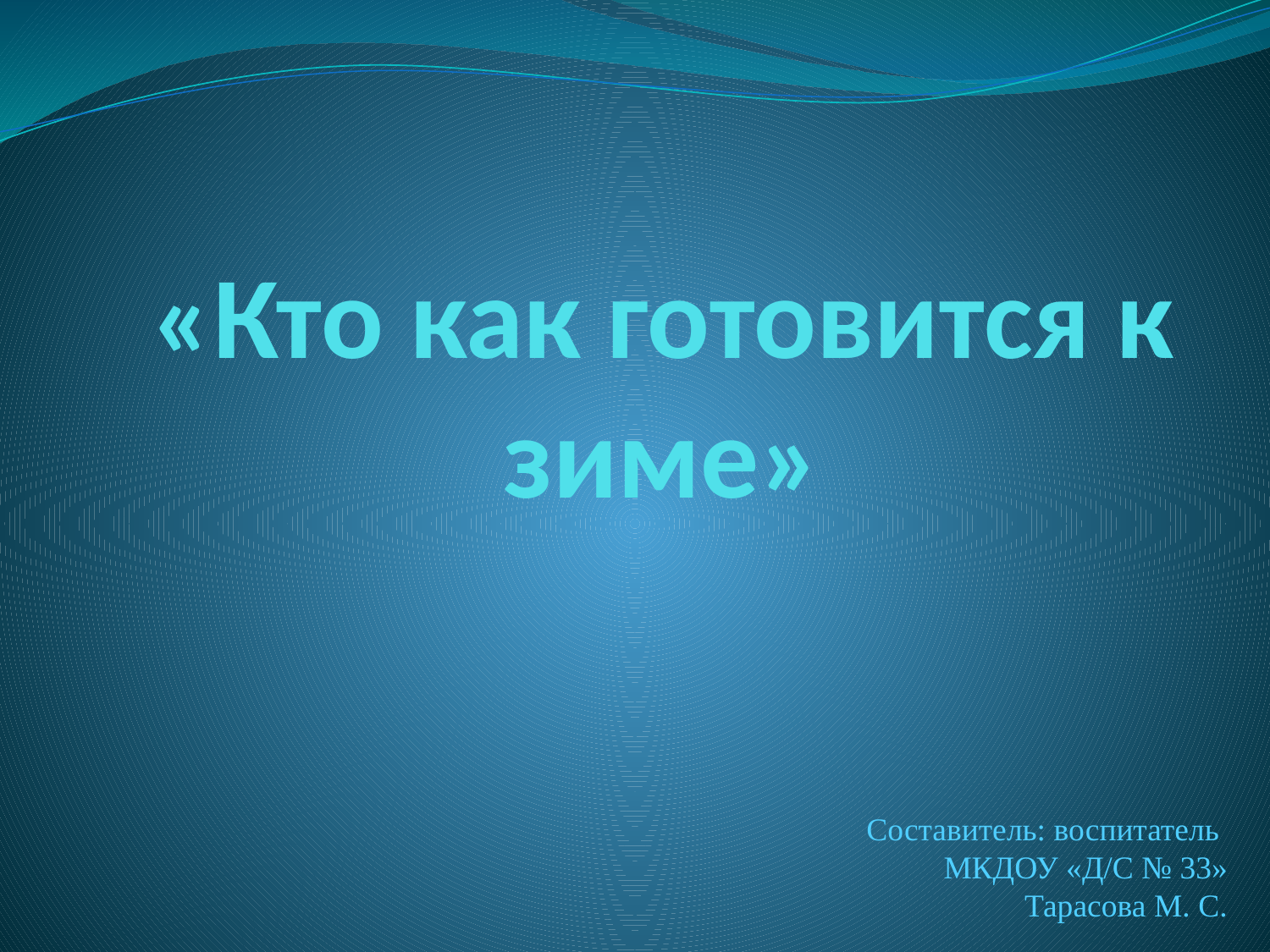

# «Кто как готовится к зиме»
Составитель: воспитатель
МКДОУ «Д/С № 33»
Тарасова М. С.